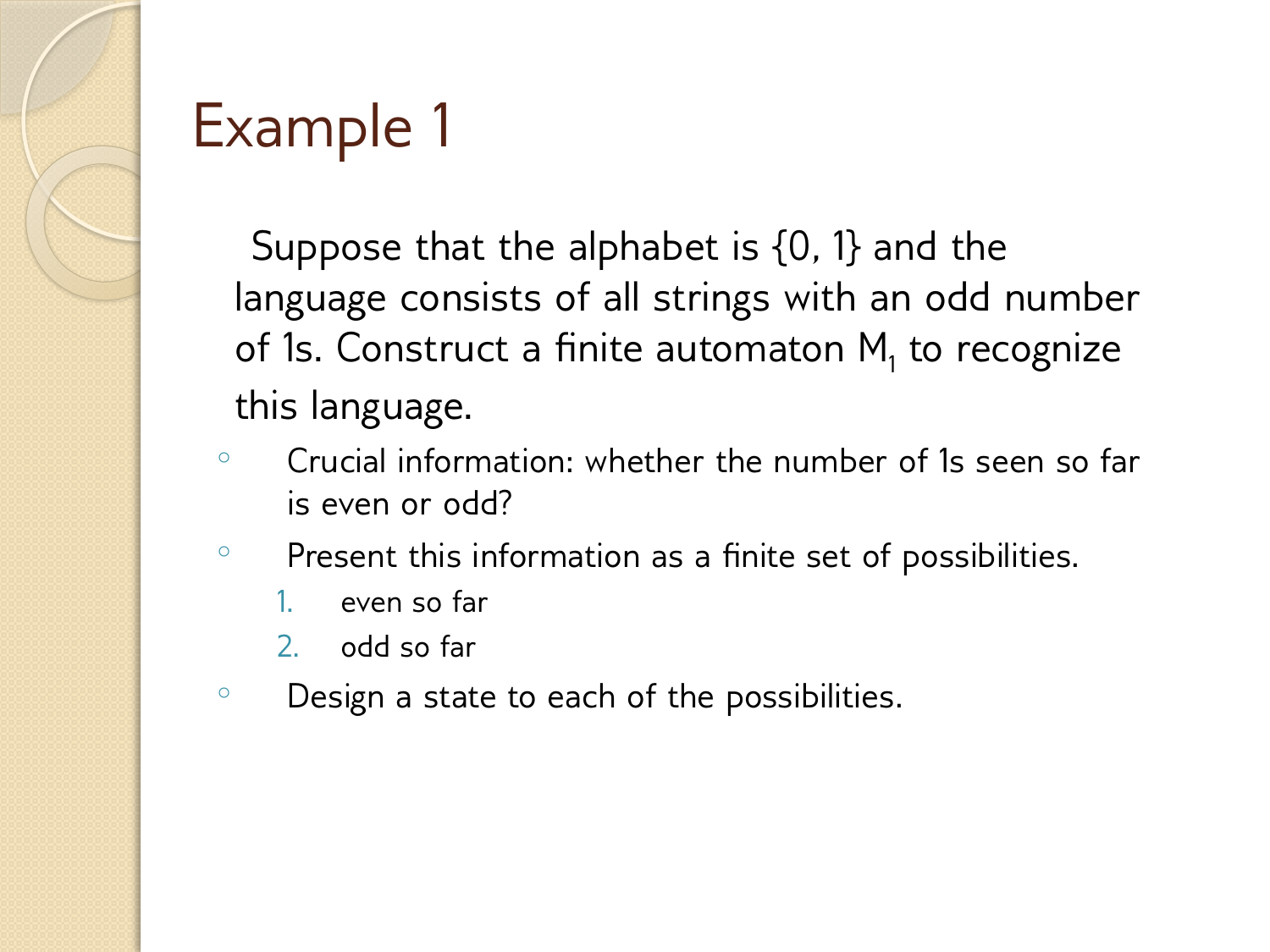

# Example 1
        Suppose that the alphabet is {0, 1} and the language consists of all strings with an odd number of 1s. Construct a finite automaton M1 to recognize this language.
Crucial information: whether the number of 1s seen so far is even or odd?
Present this information as a finite set of possibilities.
even so far
odd so far
Design a state to each of the possibilities.